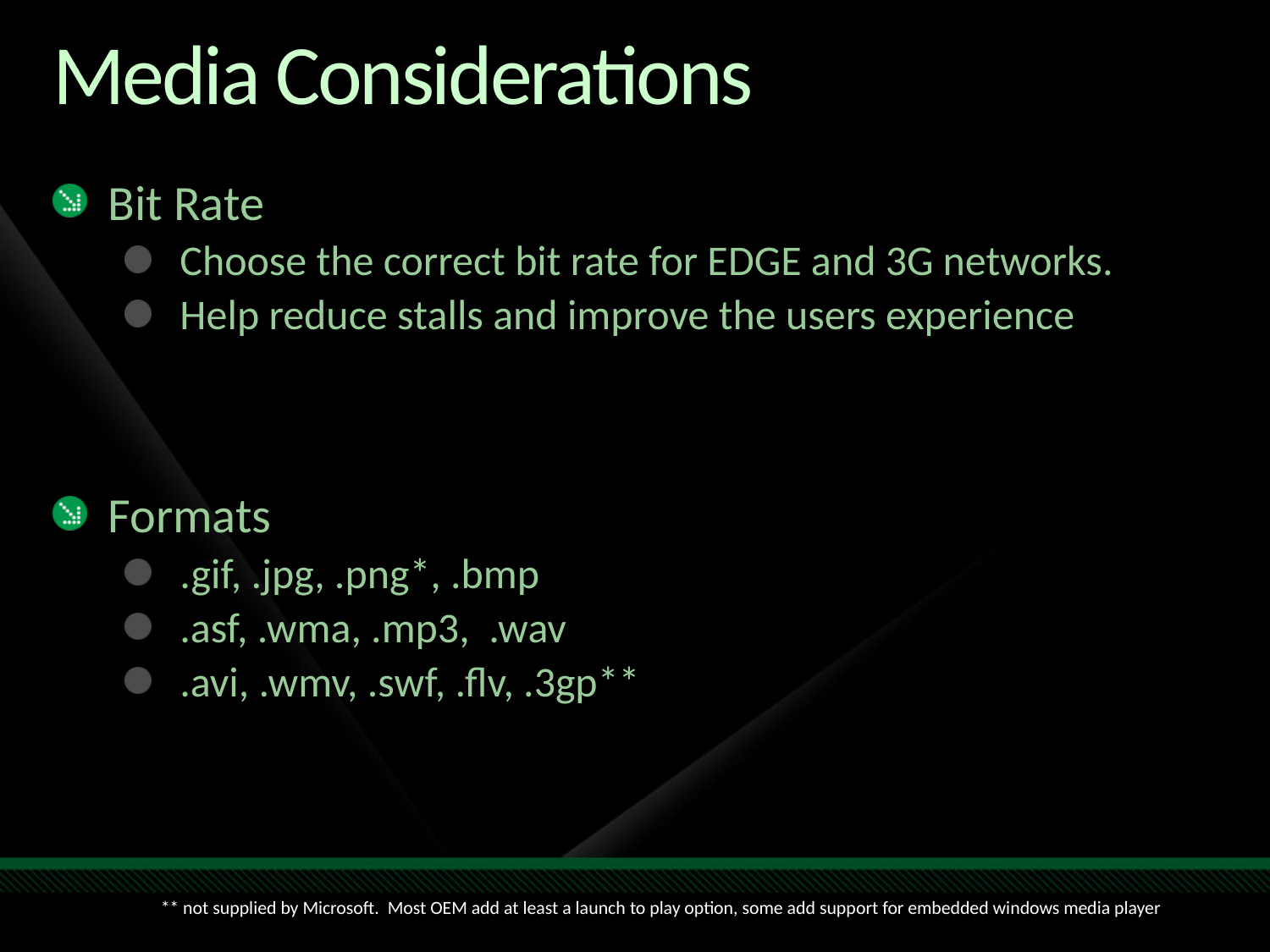

# Media Considerations
Bit Rate
Choose the correct bit rate for EDGE and 3G networks.
Help reduce stalls and improve the users experience

Formats
.gif, .jpg, .png*, .bmp
.asf, .wma, .mp3,  .wav
.avi, .wmv, .swf, .flv, .3gp**
** not supplied by Microsoft.  Most OEM add at least a launch to play option, some add support for embedded windows media player